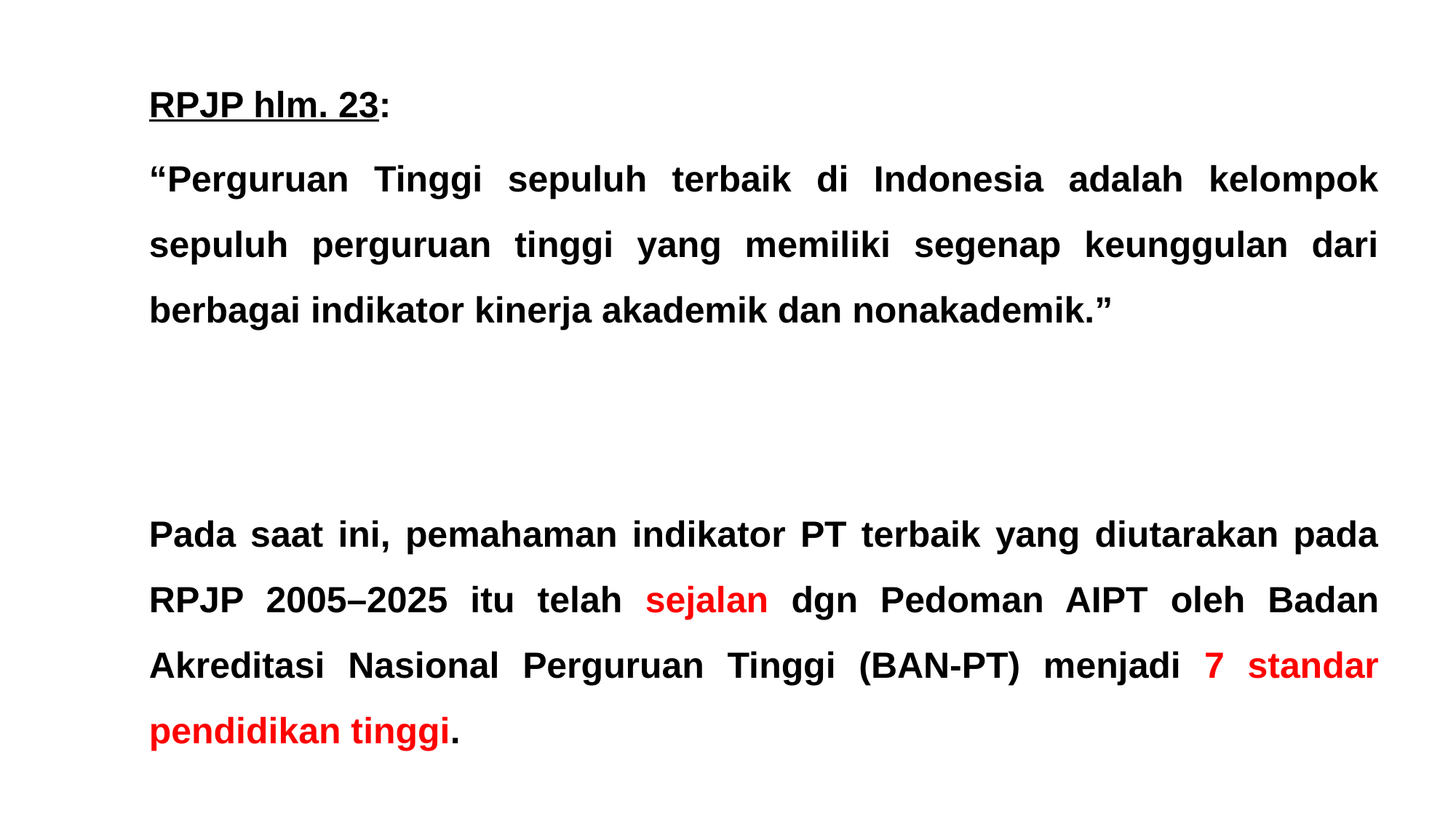

RPJP hlm. 23:
“Perguruan Tinggi sepuluh terbaik di Indonesia adalah kelompok sepuluh perguruan tinggi yang memiliki segenap keunggulan dari berbagai indikator kinerja akademik dan nonakademik.”

Pada saat ini, pemahaman indikator PT terbaik yang diutarakan pada RPJP 2005–2025 itu telah sejalan dgn Pedoman AIPT oleh Badan Akreditasi Nasional Perguruan Tinggi (BAN-PT) menjadi 7 standar pendidikan tinggi.